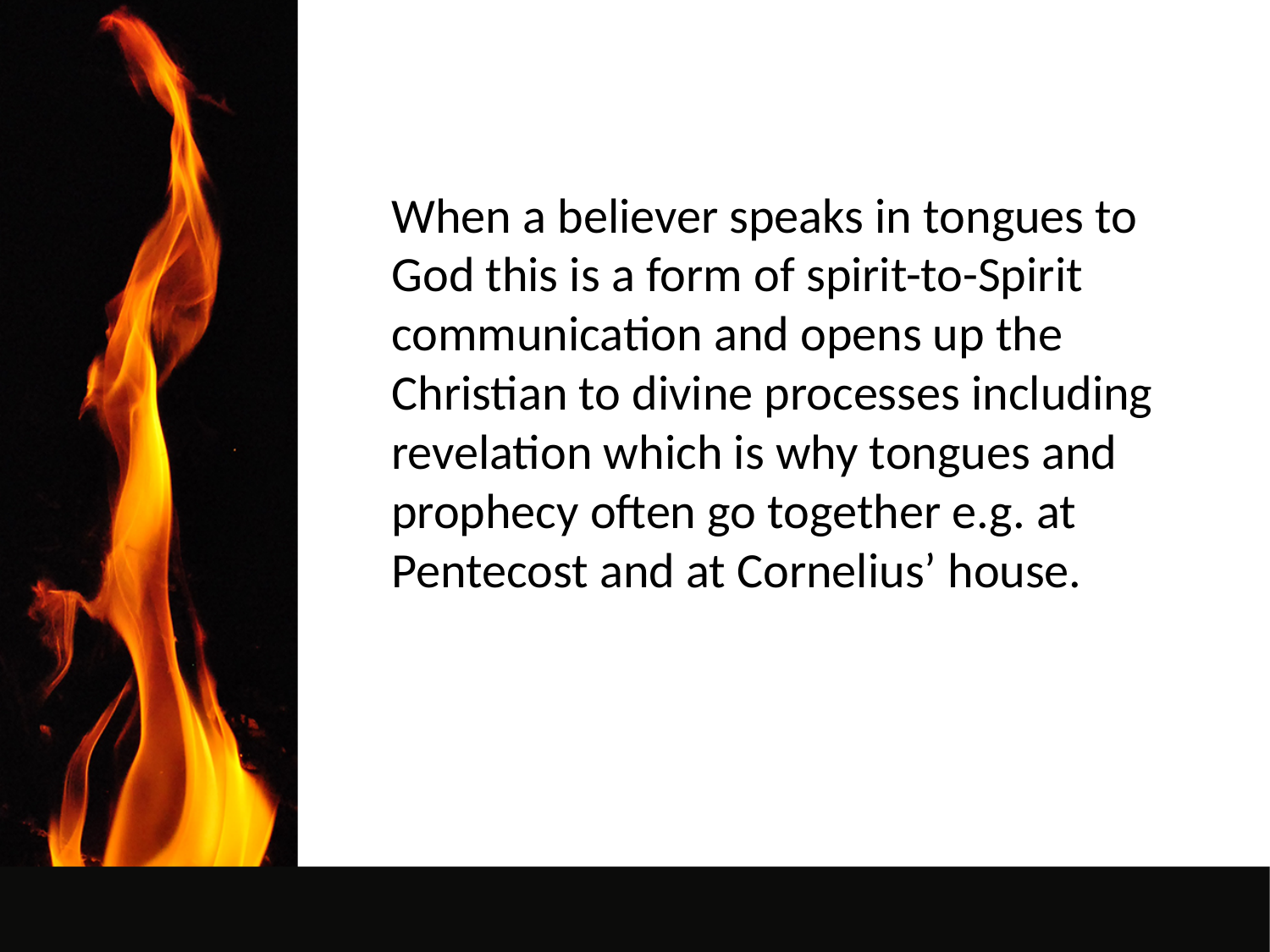

When a believer speaks in tongues to God this is a form of spirit-to-Spirit communication and opens up the Christian to divine processes including revelation which is why tongues and prophecy often go together e.g. at Pentecost and at Cornelius’ house.